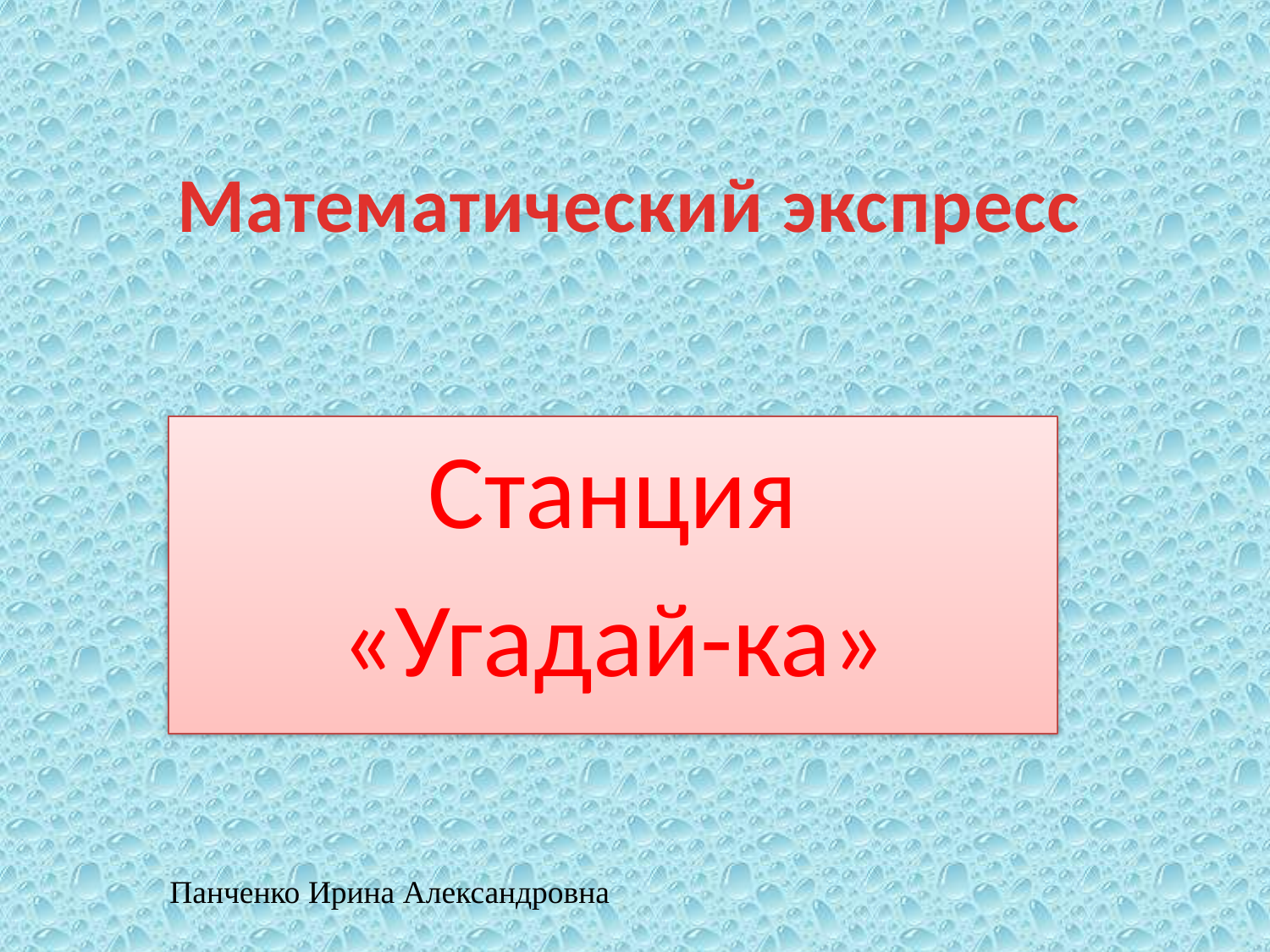

# Математический экспресс
Станция
«Угадай-ка»
Панченко Ирина Александровна